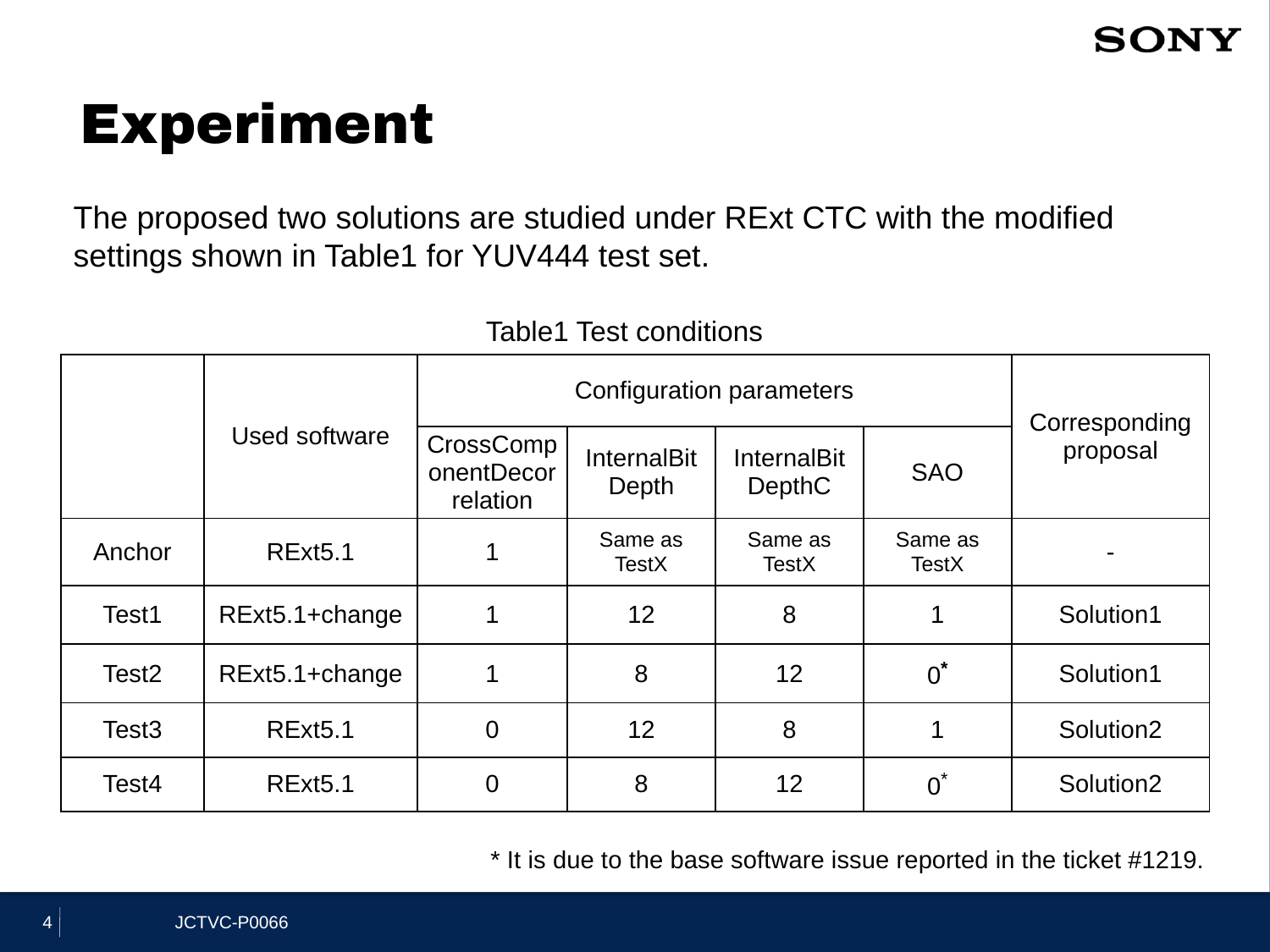

# Experiment
The proposed two solutions are studied under RExt CTC with the modified settings shown in Table1 for YUV444 test set.
Table1 Test conditions
|  | Used software | Configuration parameters |  |  |  | Corresponding proposal |
| --- | --- | --- | --- | --- | --- | --- |
|  |  | CrossComponentDecorrelation | InternalBit Depth | InternalBit DepthC | SAO |  |
| Anchor | RExt5.1 | 1 | Same as TestX | Same as TestX | Same as TestX | - |
| Test1 | RExt5.1+change | 1 | 12 | 8 | 1 | Solution1 |
| Test2 | RExt5.1+change | 1 | 8 | 12 | 0\* | Solution1 |
| Test3 | RExt5.1 | 0 | 12 | 8 | 1 | Solution2 |
| Test4 | RExt5.1 | 0 | 8 | 12 | 0\* | Solution2 |
* It is due to the base software issue reported in the ticket #1219.
4
JCTVC-P0066